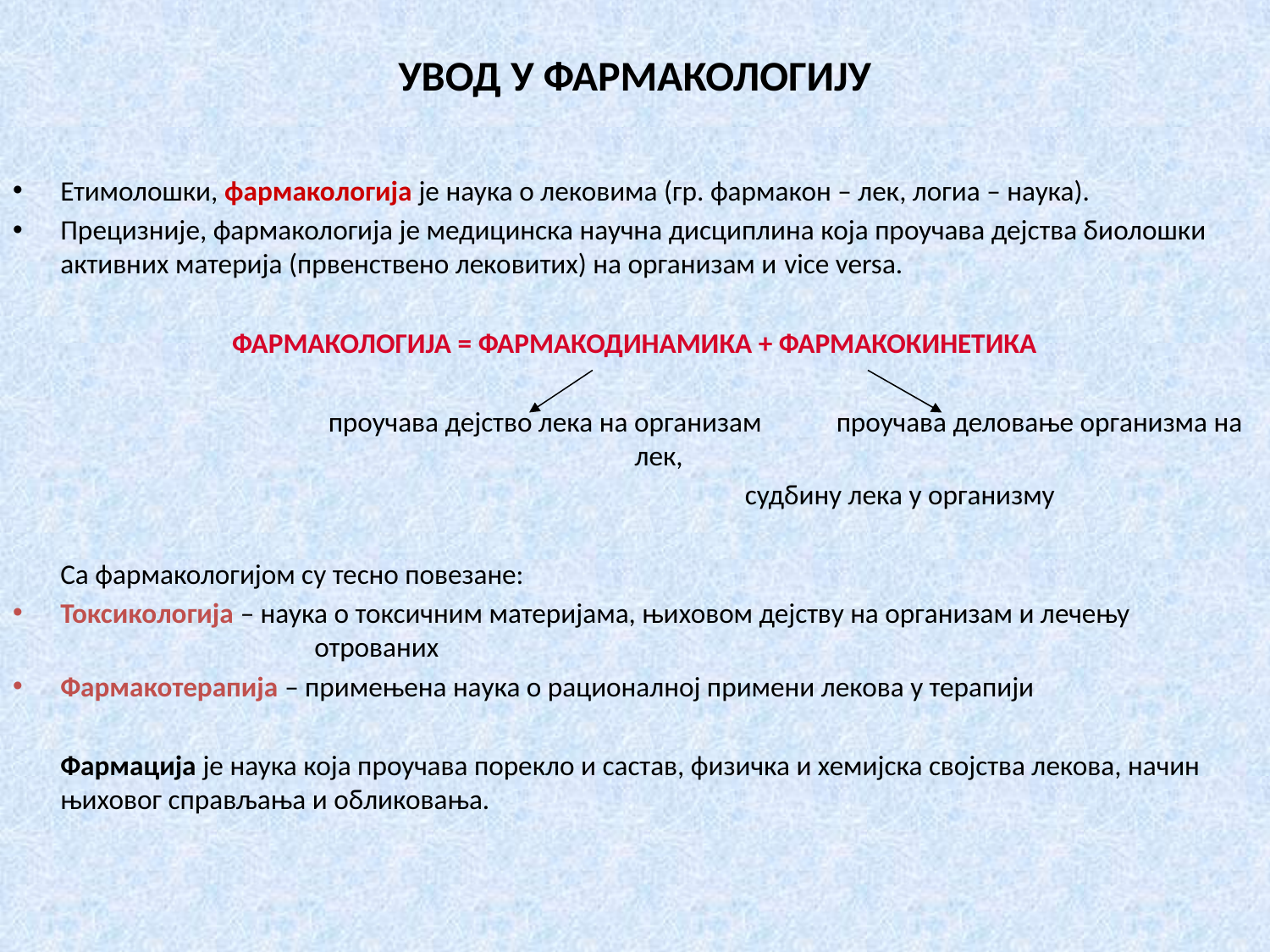

# УВОД У ФАРМАКОЛОГИЈУ

Етимолошки, фармакологија је наука о лековима (гр. фармакон – лек, логиа – наука).
Прецизније, фармакологија је медицинска научна дисциплина која проучава дејства биолошки активних материја (првенствено лековитих) на организам и vice versa.

ФАРМАКОЛОГИЈА = ФАРМАКОДИНАМИКА + ФАРМАКОКИНЕТИКА

			проучава дејство лека на организам    	проучава деловање организма на лек,
                                              		                судбину лека у организму

	Са фармакологијом су тесно повезане:
Токсикологија – наука о токсичним материјама, њиховом дејству на организам и лечењу 			отрованих
Фармакотерапија – примењена наука о рационалној примени лекова у терапији

	Фармација је наука која проучава порекло и састав, физичка и хемијска својства лекова, начин њиховог справљања и обликовања.